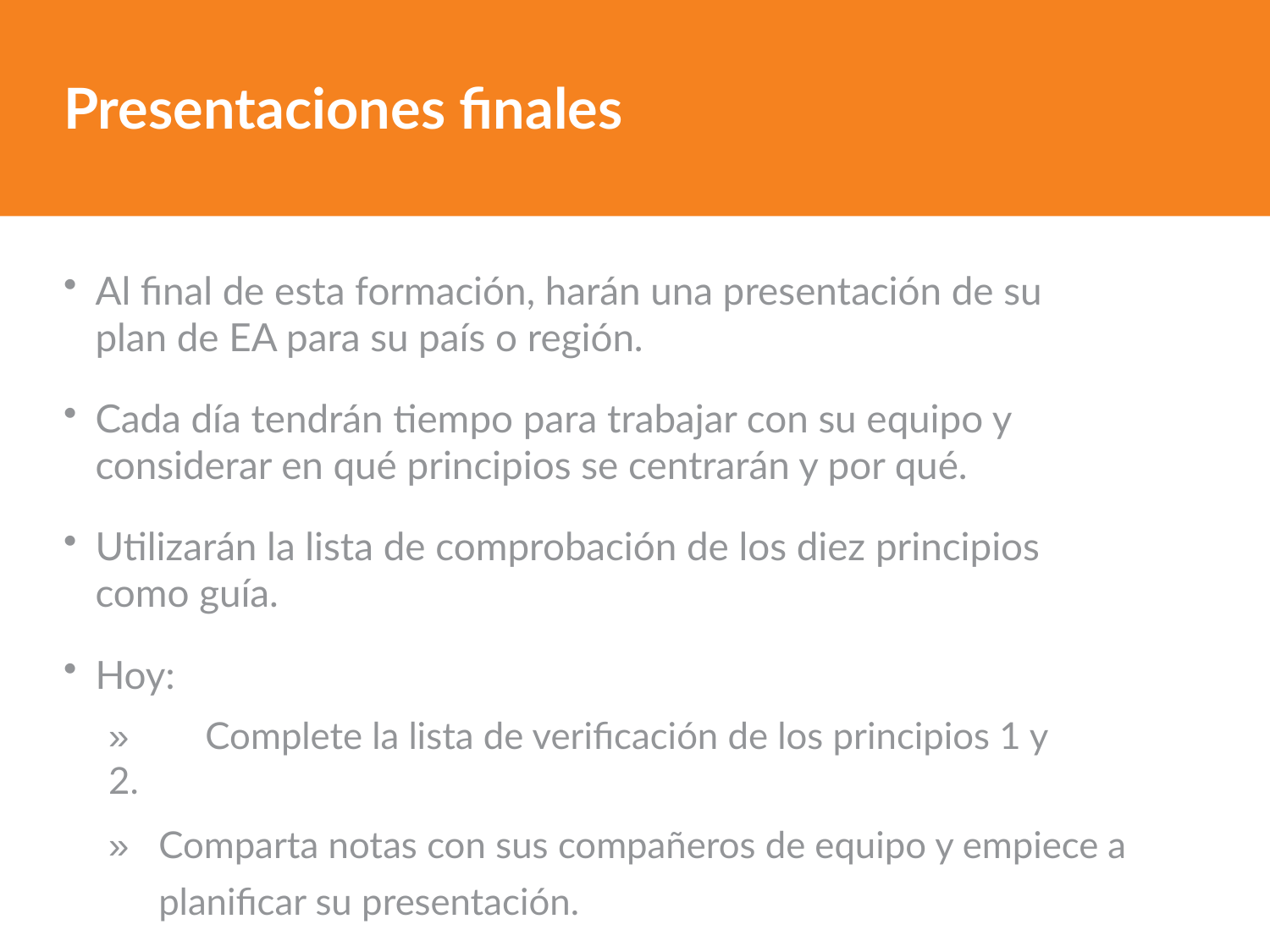

# Presentaciones finales
Al final de esta formación, harán una presentación de su plan de EA para su país o región.
Cada día tendrán tiempo para trabajar con su equipo y considerar en qué principios se centrarán y por qué.
Utilizarán la lista de comprobación de los diez principios como guía.
Hoy:
»	Complete la lista de verificación de los principios 1 y 2.
»	Comparta notas con sus compañeros de equipo y empiece a planificar su presentación.